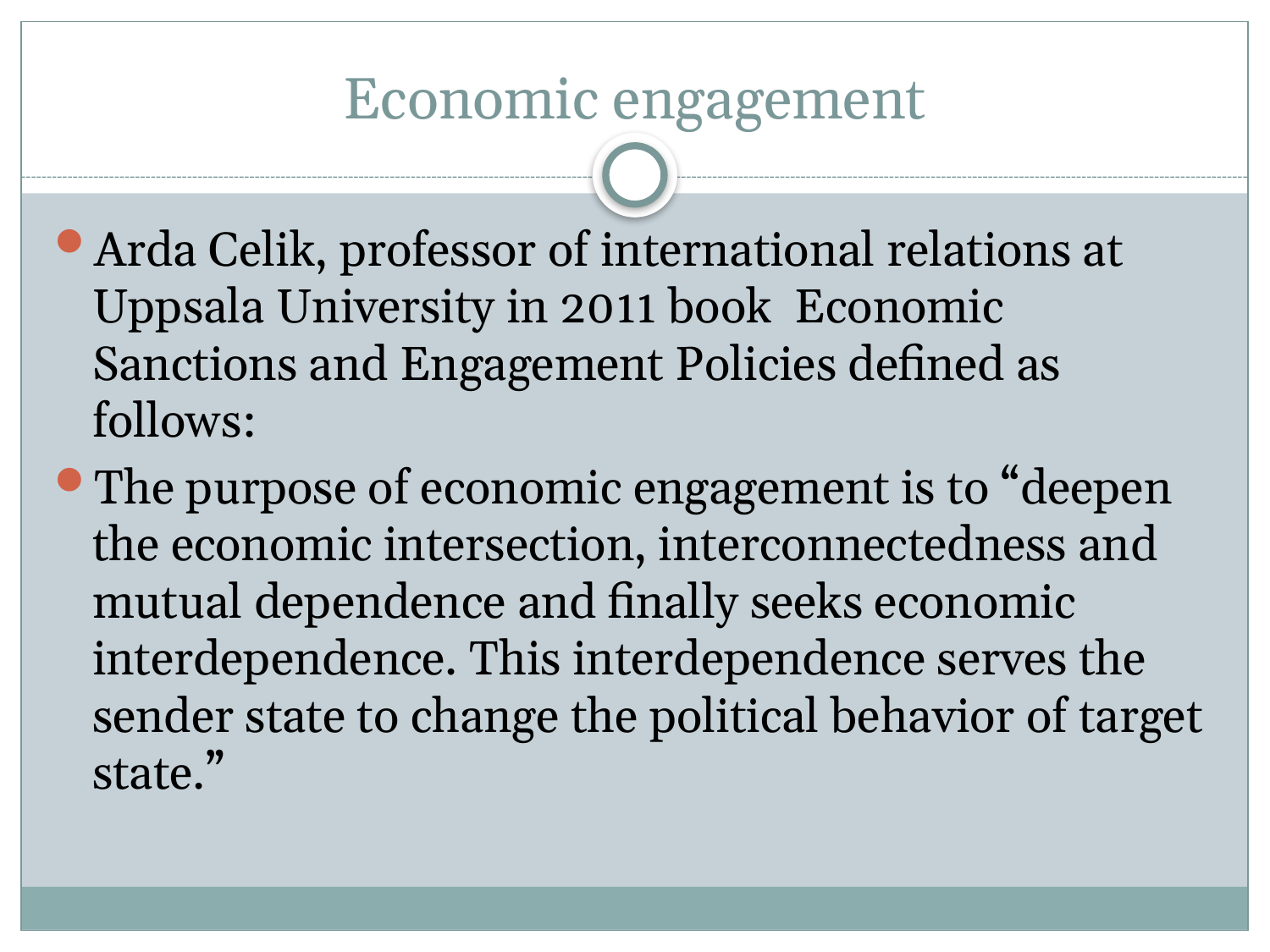

# Economic engagement
Arda Celik, professor of international relations at Uppsala University in 2011 book  Economic Sanctions and Engagement Policies defined as follows:
The purpose of economic engagement is to “deepen the economic intersection, interconnectedness and mutual dependence and finally seeks economic interdependence. This interdependence serves the sender state to change the political behavior of target state.”